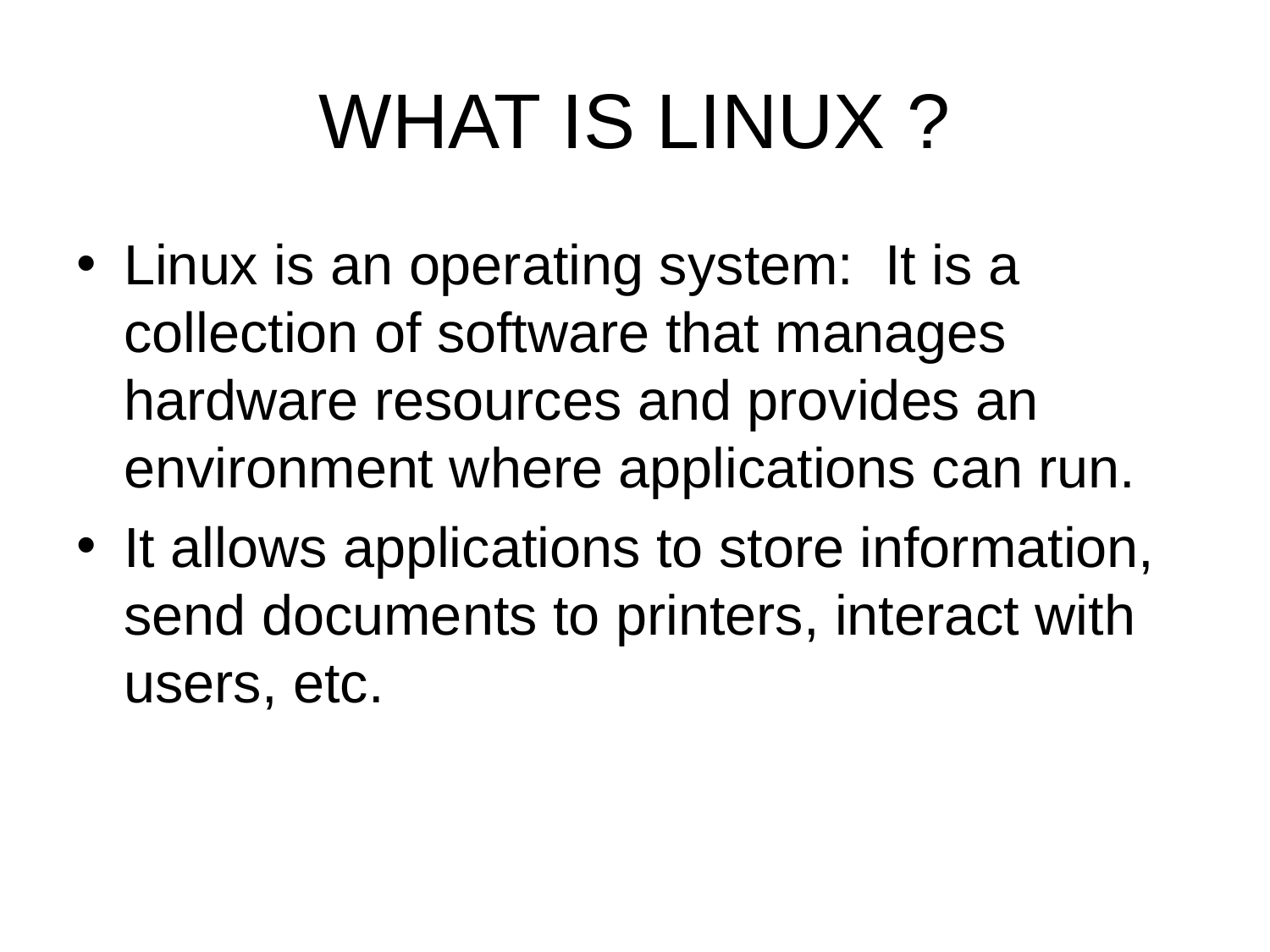

# WHAT IS LINUX ?
Linux is an operating system:  It is a collection of software that manages hardware resources and provides an environment where applications can run.
It allows applications to store information, send documents to printers, interact with users, etc.